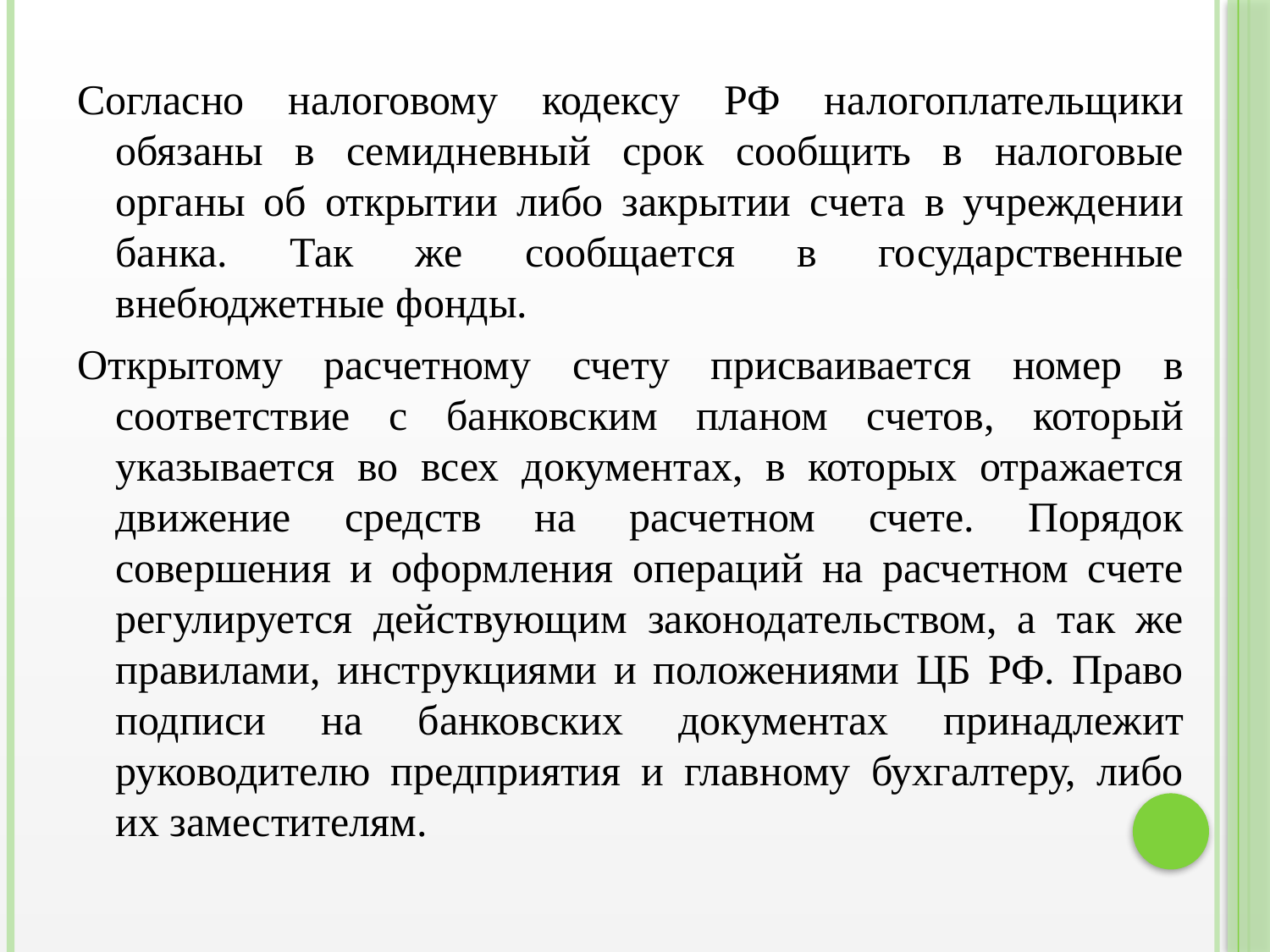

Согласно налоговому кодексу РФ налогоплательщики обязаны в семидневный срок сообщить в налоговые органы об открытии либо закрытии счета в учреждении банка. Так же сообщается в государственные внебюджетные фонды.
Открытому расчетному счету присваивается номер в соответствие с банковским планом счетов, который указывается во всех документах, в которых отражается движение средств на расчетном счете. Порядок совершения и оформления операций на расчетном счете регулируется действующим законодательством, а так же правилами, инструкциями и положениями ЦБ РФ. Право подписи на банковских документах принадлежит руководителю предприятия и главному бухгалтеру, либо их заместителям.